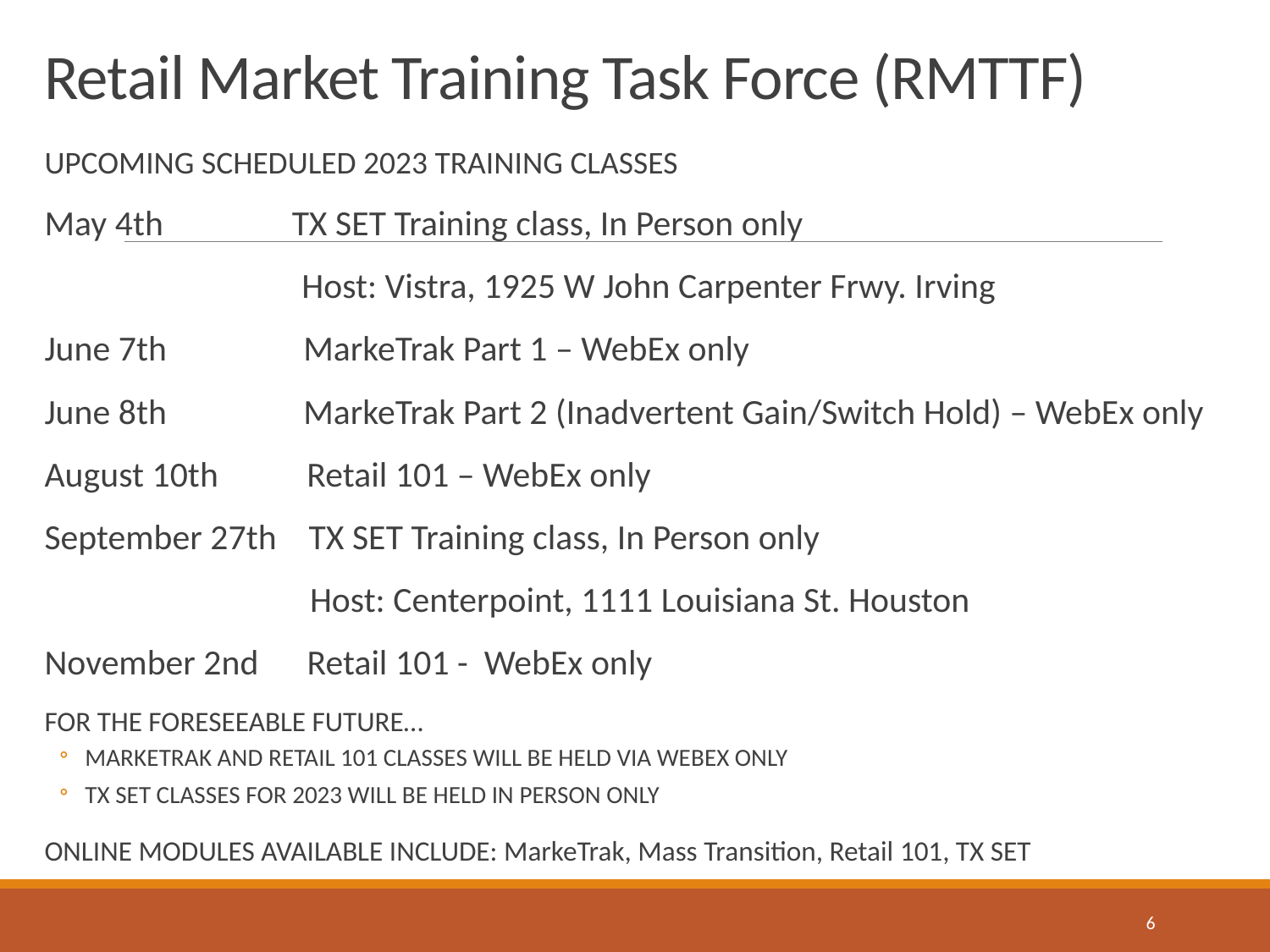

# Retail Market Training Task Force (RMTTF)
UPCOMING SCHEDULED 2023 TRAINING CLASSES
May 4th                TX SET Training class, In Person only
                                Host: Vistra, 1925 W John Carpenter Frwy. Irving
June 7th                 MarkeTrak Part 1 – WebEx only
June 8th                 MarkeTrak Part 2 (Inadvertent Gain/Switch Hold) – WebEx only
August 10th           Retail 101 – WebEx only
September 27th    TX SET Training class, In Person only
                                 Host: Centerpoint, 1111 Louisiana St. Houston
November 2nd      Retail 101 -  WebEx only
FOR THE FORESEEABLE FUTURE…
MARKETRAK AND RETAIL 101 CLASSES WILL BE HELD VIA WEBEX ONLY
TX SET CLASSES FOR 2023 WILL BE HELD IN PERSON ONLY
ONLINE MODULES AVAILABLE INCLUDE: MarkeTrak, Mass Transition, Retail 101, TX SET

6